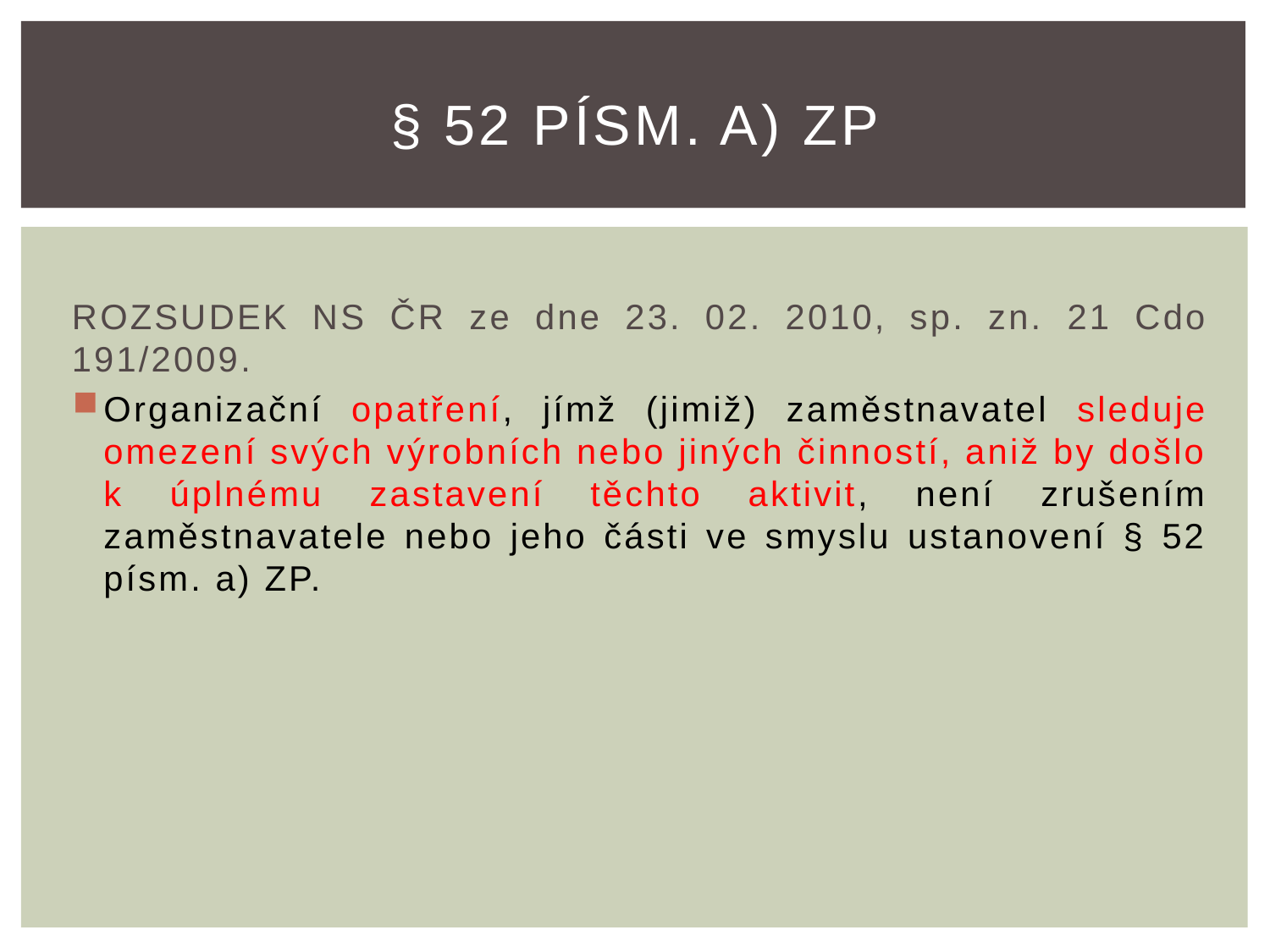

# § 52 písm. a) ZP

ROZSUDEK NS ČR ze dne 23. 02. 2010, sp. zn. 21 Cdo 191/2009.
Organizační opatření, jímž (jimiž) zaměstnavatel sleduje omezení svých výrobních nebo jiných činností, aniž by došlo k úplnému zastavení těchto aktivit, není zrušením zaměstnavatele nebo jeho části ve smyslu ustanovení § 52 písm. a) ZP.